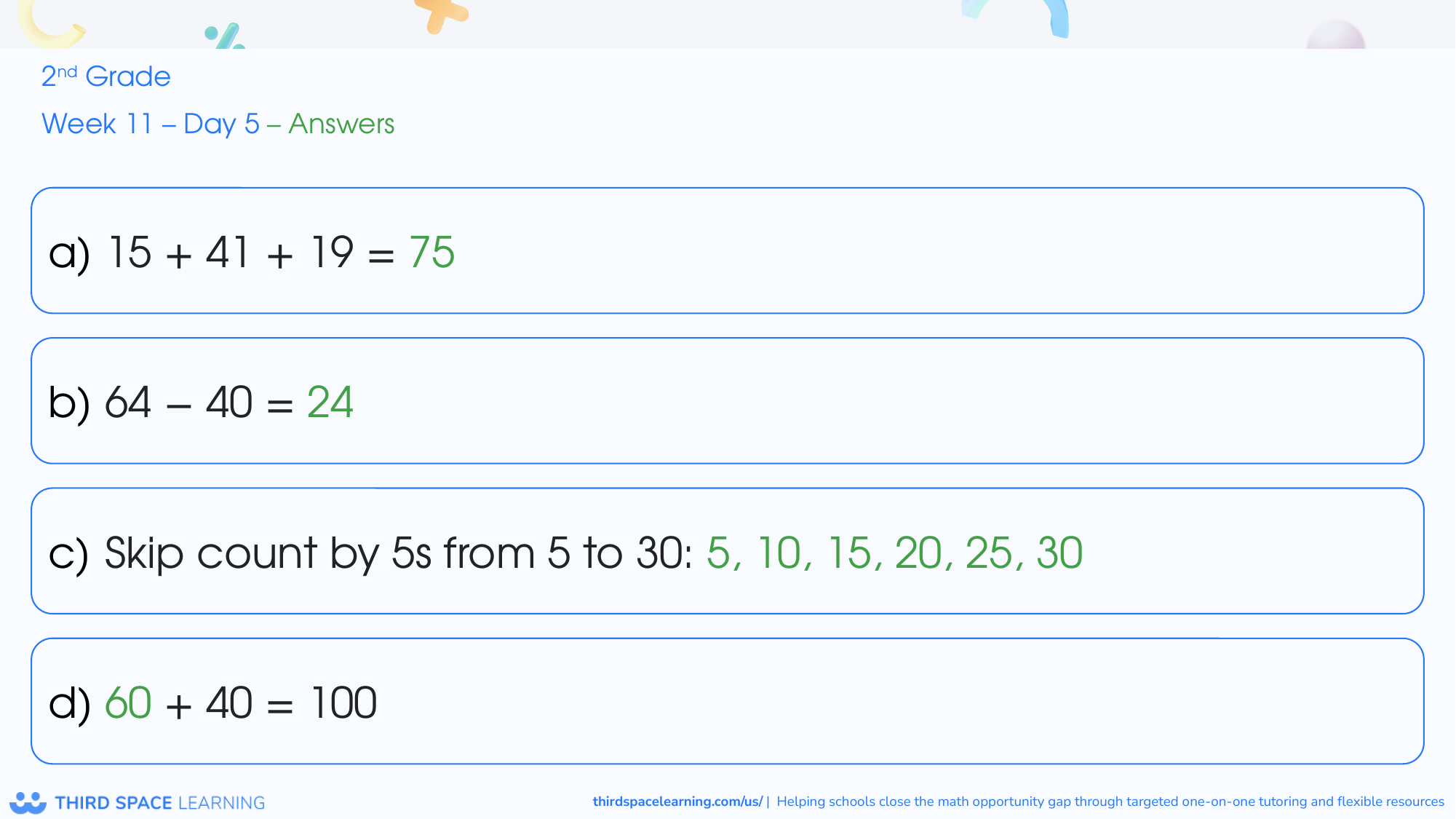

2nd Grade
Week 11 – Day 5 – Answers
15 + 41 + 19 = 75
64 − 40 = 24
Skip count by 5s from 5 to 30: 5, 10, 15, 20, 25, 30
60 + 40 = 100